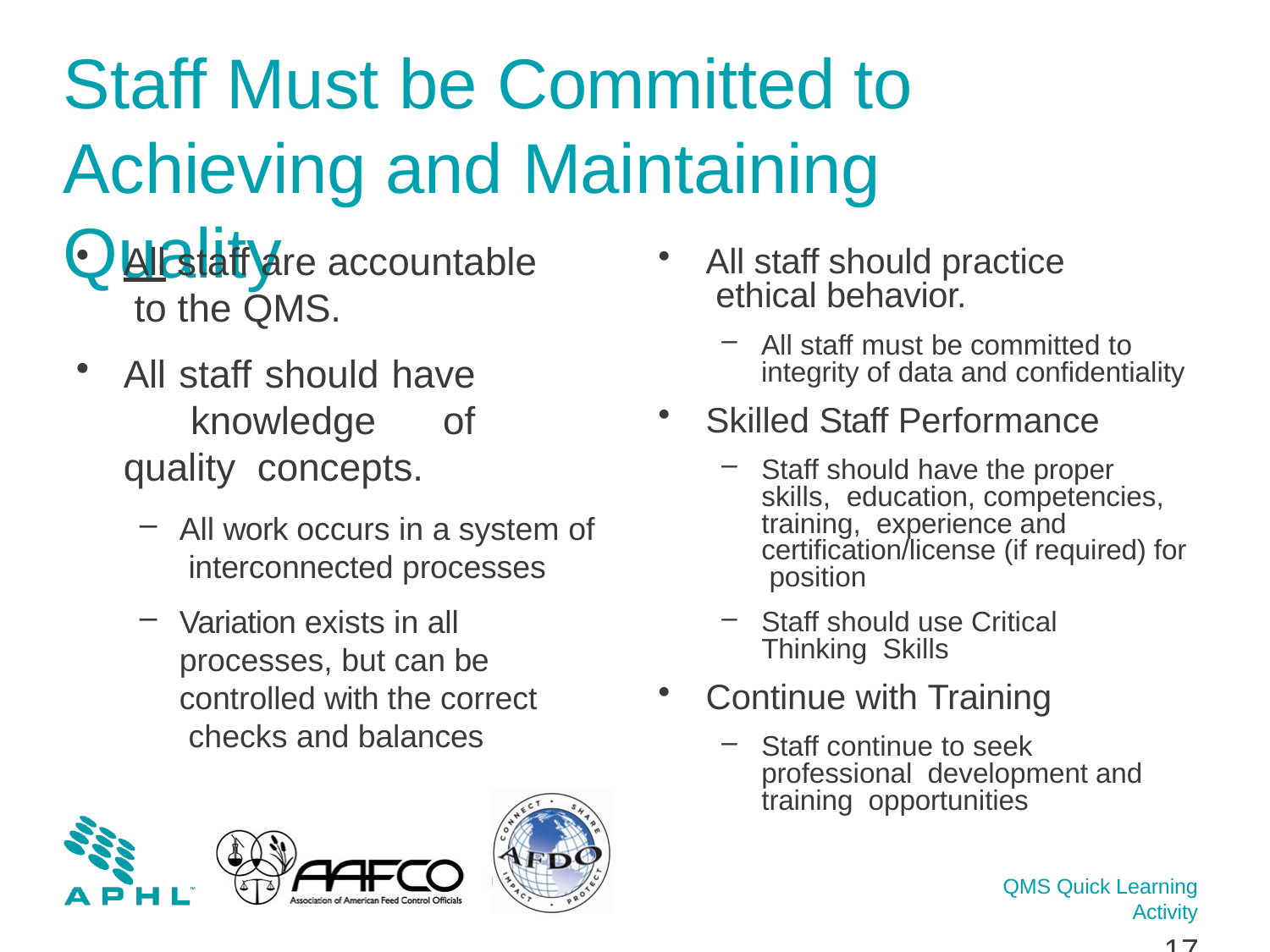

# Staff Must be Committed to  Achieving and Maintaining Quality
All staff are accountable  to the QMS.
All staff should have  knowledge of quality  concepts.
All work occurs in a system of  interconnected processes
Variation exists in all  processes, but can be  controlled with the correct  checks and balances
All staff should practice  ethical behavior.
All staff must be committed to  integrity of data and confidentiality
Skilled Staff Performance
Staff should have the proper skills,  education, competencies, training,  experience and  certification/license (if required) for  position
Staff should use Critical Thinking  Skills
Continue with Training
Staff continue to seek professional  development and training  opportunities

QMS Quick Learning Activity
17